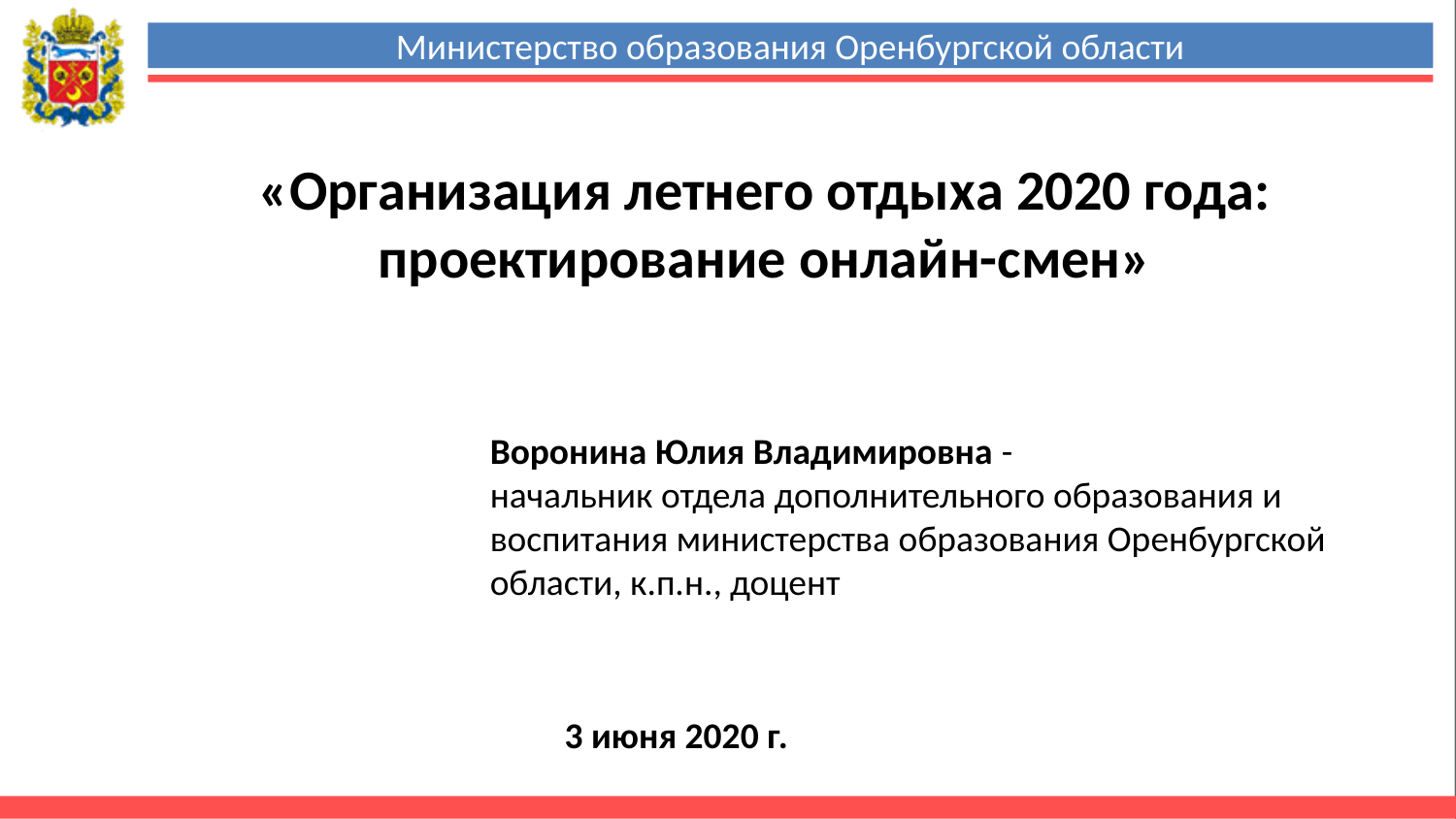

Министерство образования Оренбургской области

«Организация летнего отдыха 2020 года: проектирование онлайн-смен»
Воронина Юлия Владимировна -
начальник отдела дополнительного образования и воспитания министерства образования Оренбургской области, к.п.н., доцент
3 июня 2020 г.